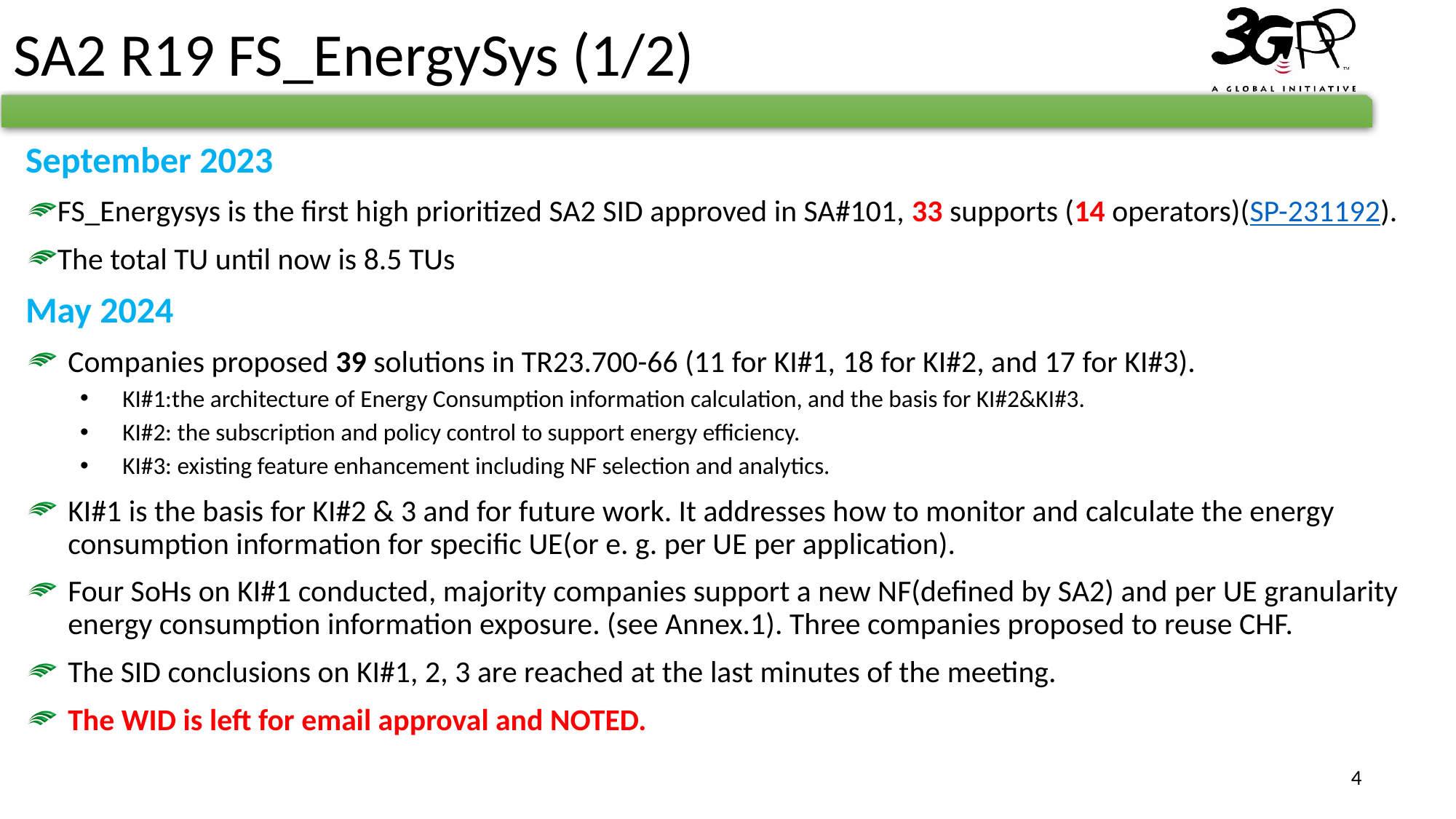

# SA2 R19 FS_EnergySys (1/2)
September 2023
FS_Energysys is the first high prioritized SA2 SID approved in SA#101, 33 supports (14 operators)(SP-231192).
The total TU until now is 8.5 TUs
May 2024
Companies proposed 39 solutions in TR23.700-66 (11 for KI#1, 18 for KI#2, and 17 for KI#3).
KI#1:the architecture of Energy Consumption information calculation, and the basis for KI#2&KI#3.
KI#2: the subscription and policy control to support energy efficiency.
KI#3: existing feature enhancement including NF selection and analytics.
KI#1 is the basis for KI#2 & 3 and for future work. It addresses how to monitor and calculate the energy consumption information for specific UE(or e. g. per UE per application).
Four SoHs on KI#1 conducted, majority companies support a new NF(defined by SA2) and per UE granularity energy consumption information exposure. (see Annex.1). Three companies proposed to reuse CHF.
The SID conclusions on KI#1, 2, 3 are reached at the last minutes of the meeting.
The WID is left for email approval and NOTED.